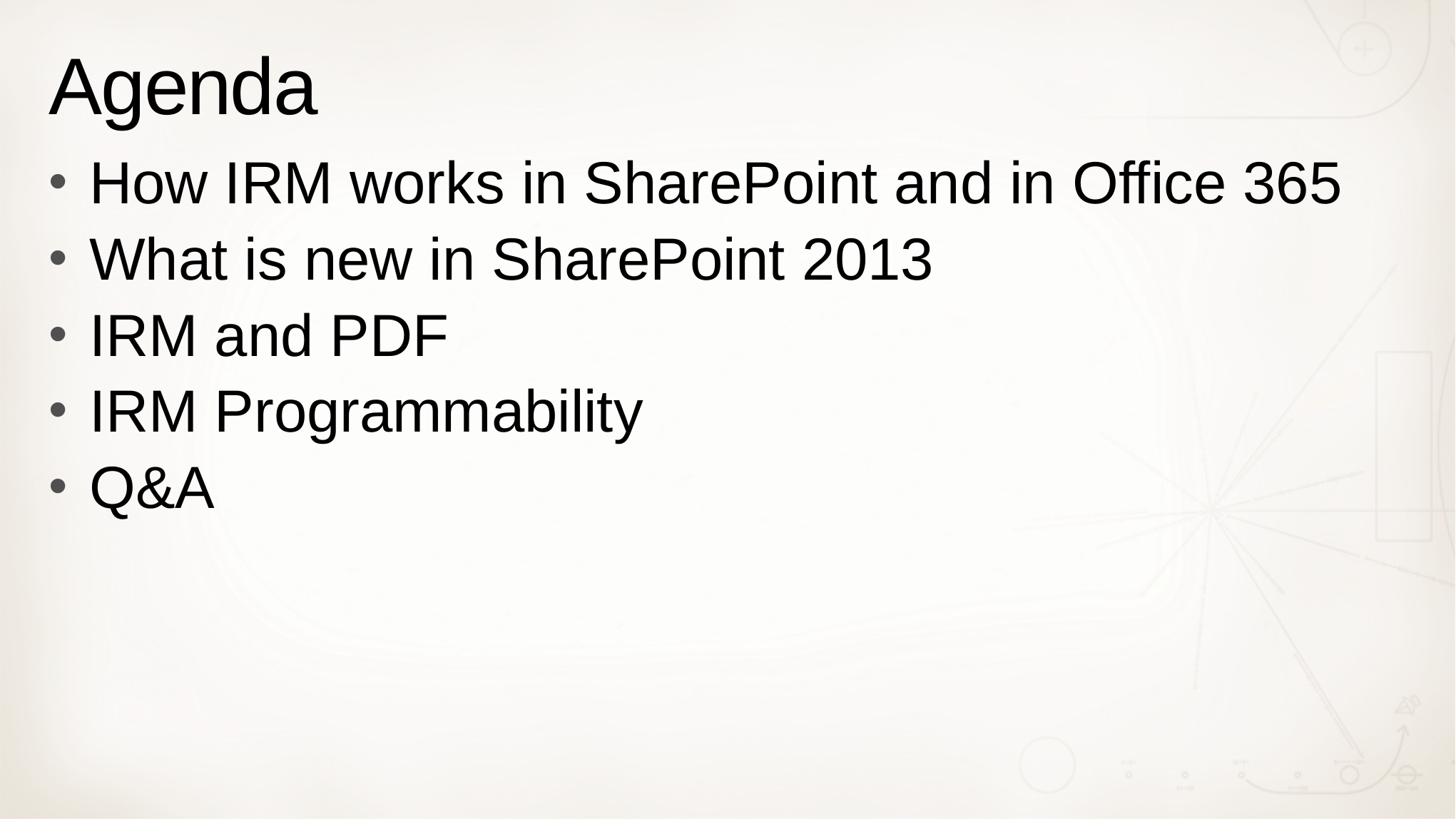

# Agenda
How IRM works in SharePoint and in Office 365
What is new in SharePoint 2013
IRM and PDF
IRM Programmability
Q&A